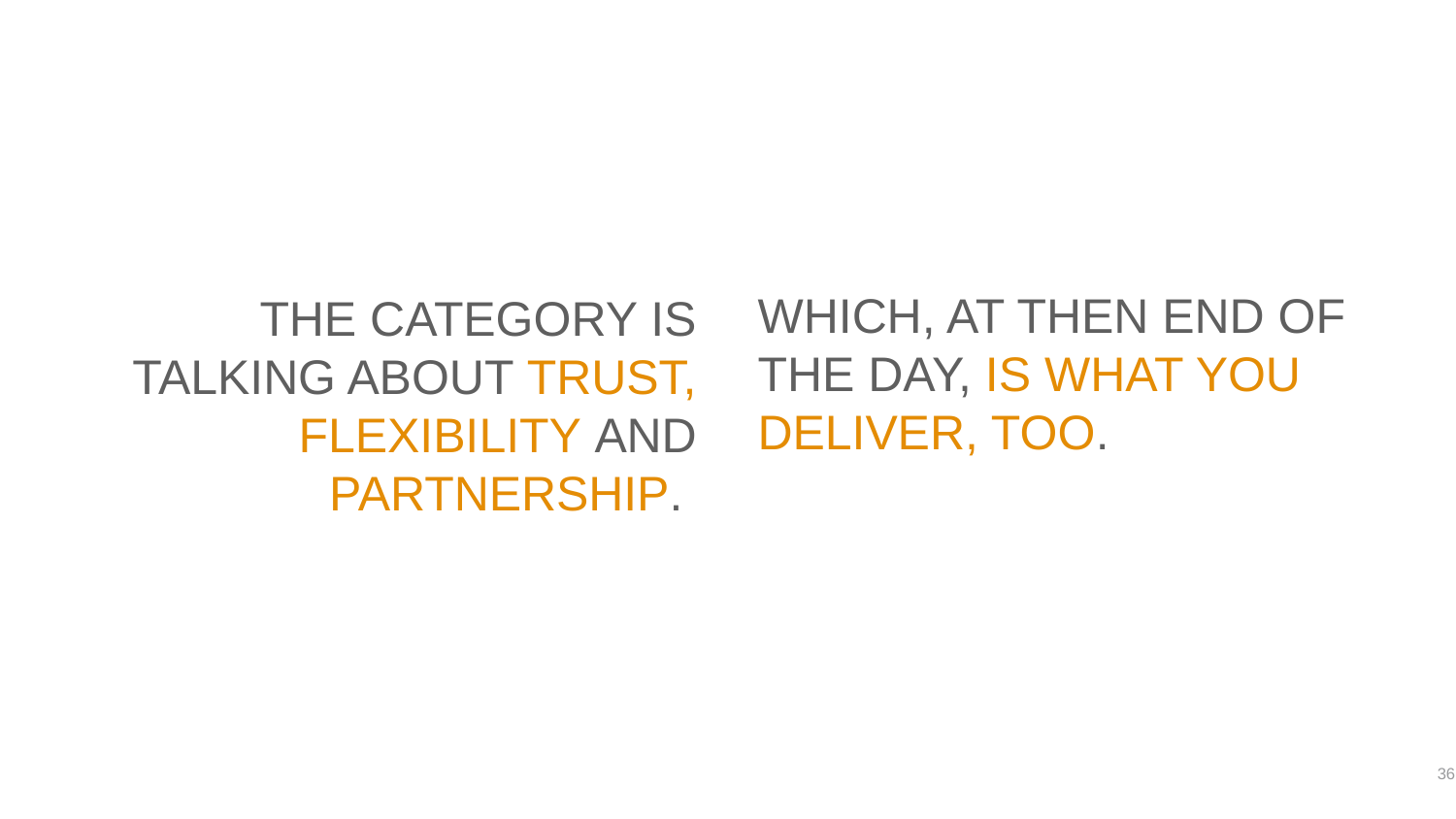

WHICH, AT THEN END OF
THE DAY, IS WHAT YOU
DELIVER, TOO.
THE CATEGORY IS TALKING ABOUT TRUST, FLEXIBILITY AND PARTNERSHIP.